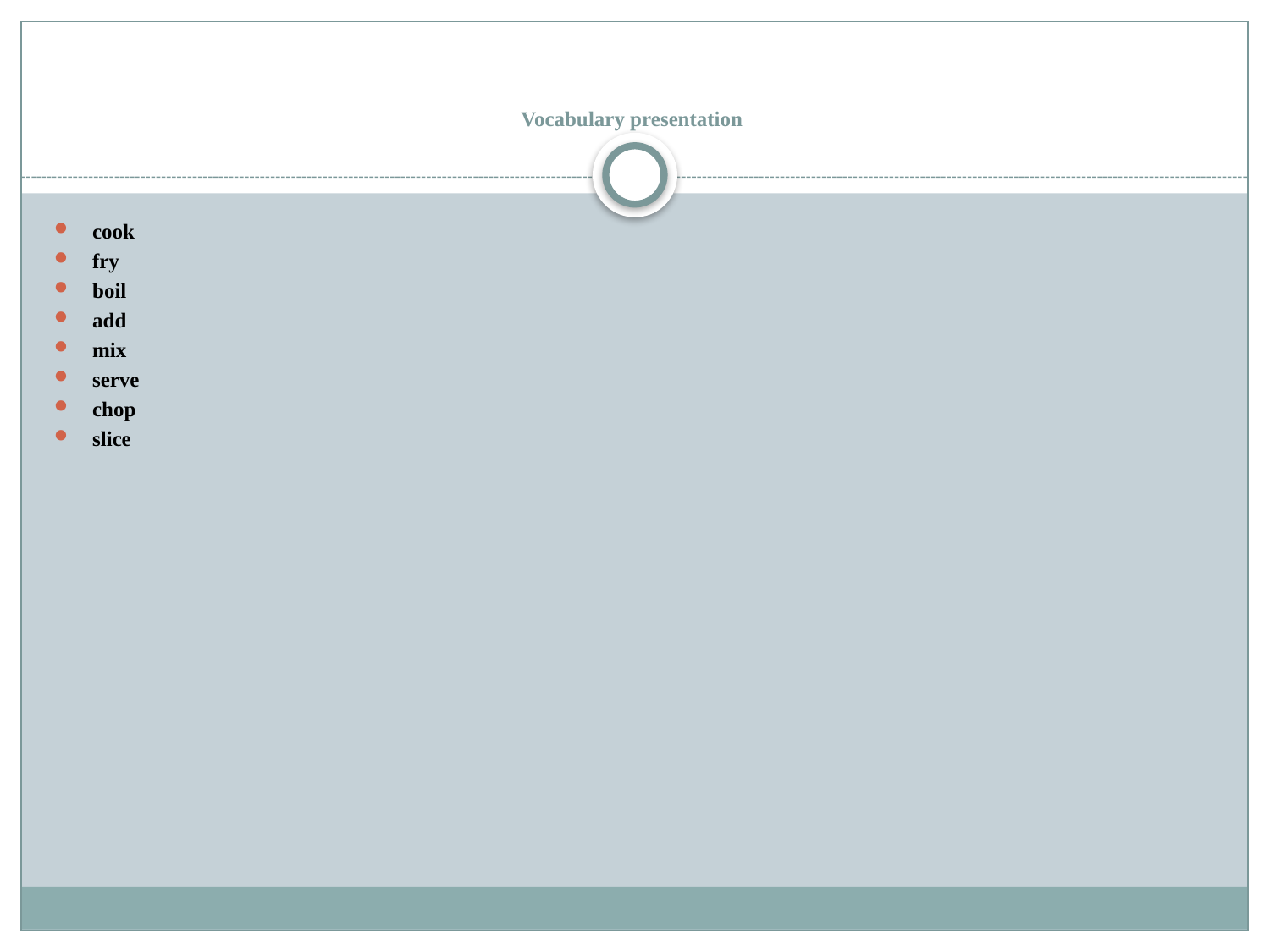

# Vocabulary presentation
cook
fry
boil
add
mix
serve
chop
slice